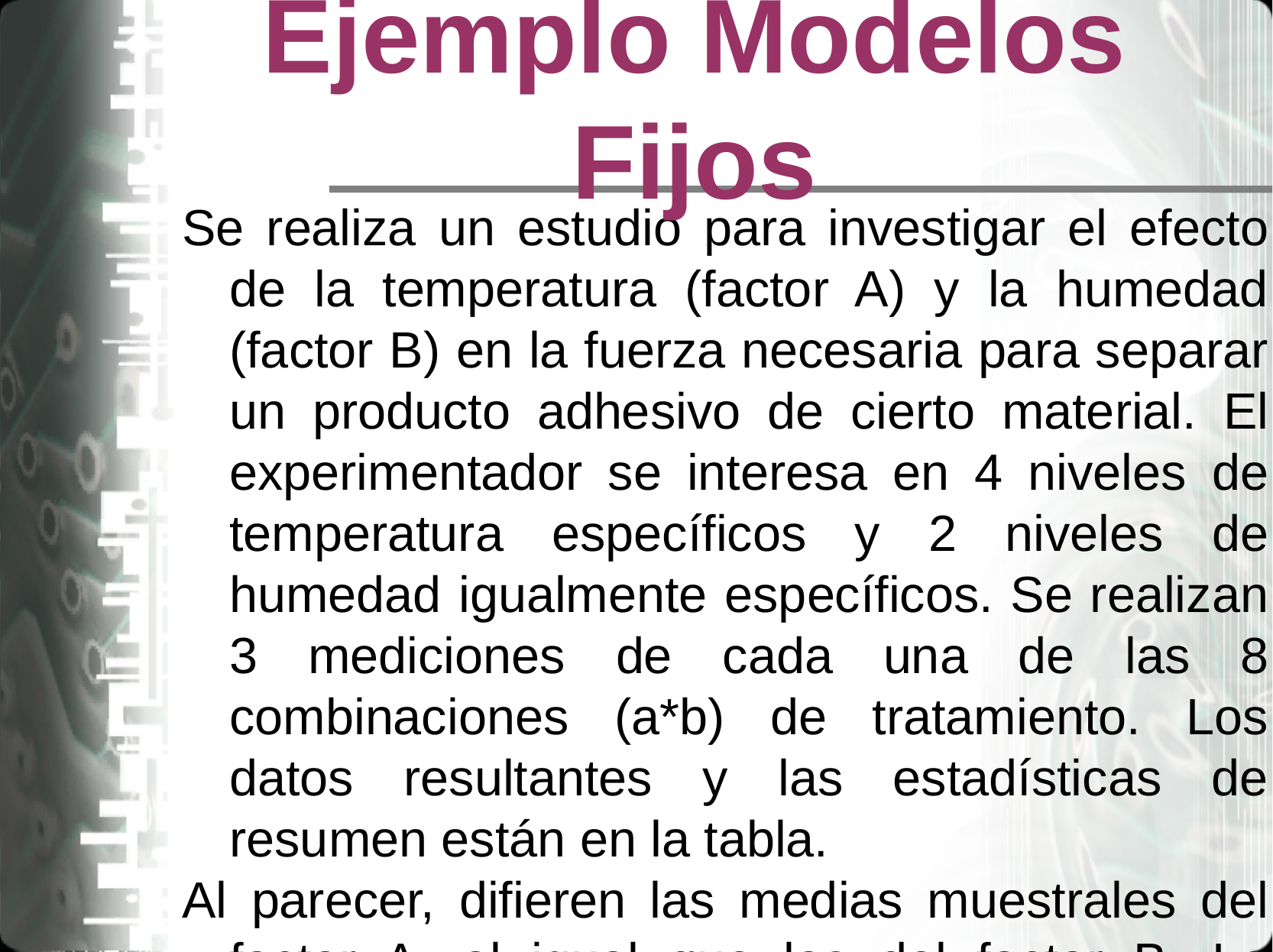

# Ejemplo Modelos Fijos

Se realiza un estudio para investigar el efecto de la temperatura (factor A) y la humedad (factor B) en la fuerza necesaria para separar un producto adhesivo de cierto material. El experimentador se interesa en 4 niveles de temperatura específicos y 2 niveles de humedad igualmente específicos. Se realizan 3 mediciones de cada una de las 8 combinaciones (a*b) de tratamiento. Los datos resultantes y las estadísticas de resumen están en la tabla.
Al parecer, difieren las medias muestrales del factor A, al igual que las del factor B. La pregunta ahora es: ¿son estas diferencias suficientemente extremas para llegar a la conclusión de que existen diferencias reales entre las respuestas promedio obtenidas con estos niveles de los factores A y B?